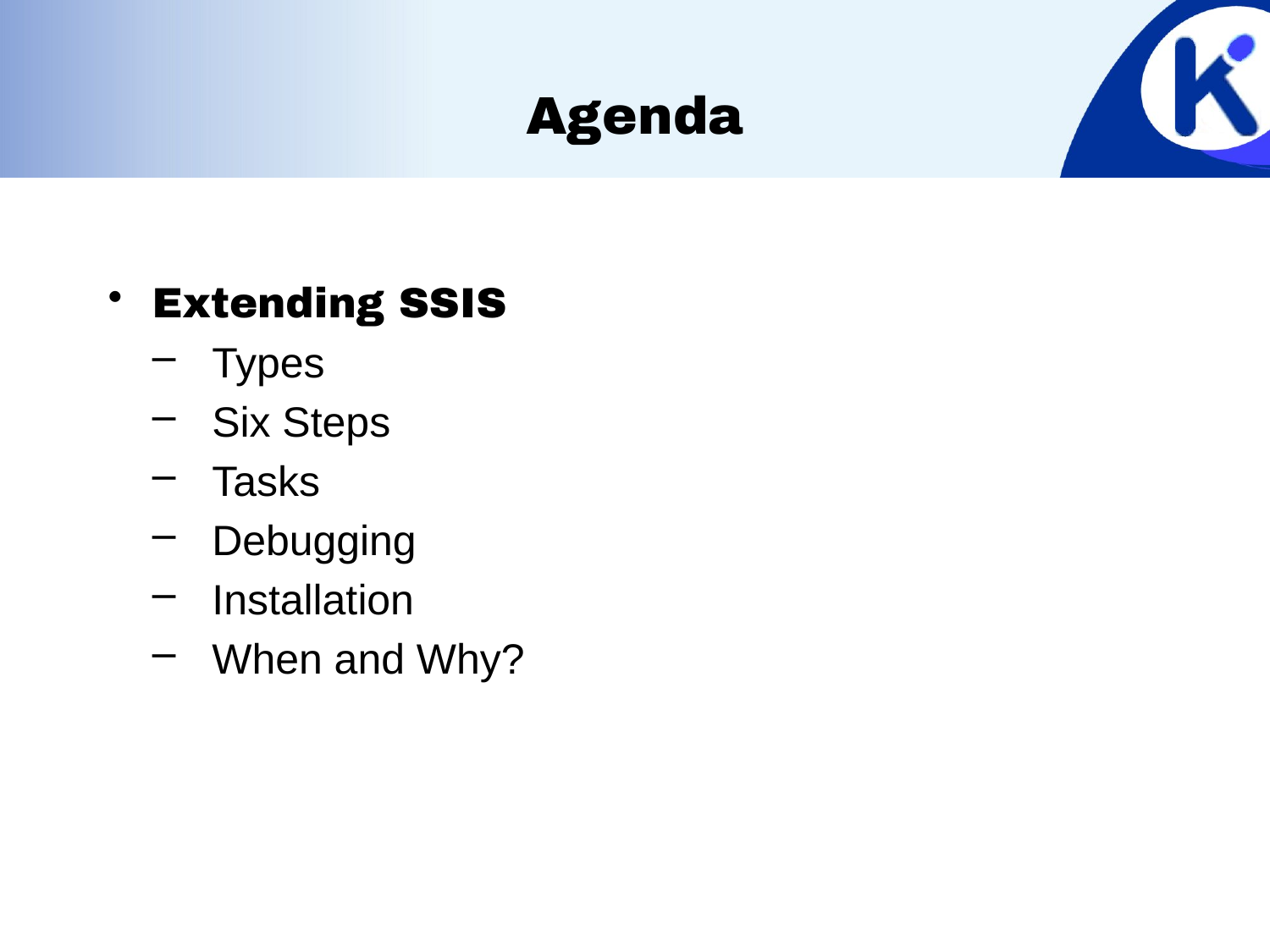

# Agenda
Extending SSIS
Types
Six Steps
Tasks
Debugging
Installation
When and Why?